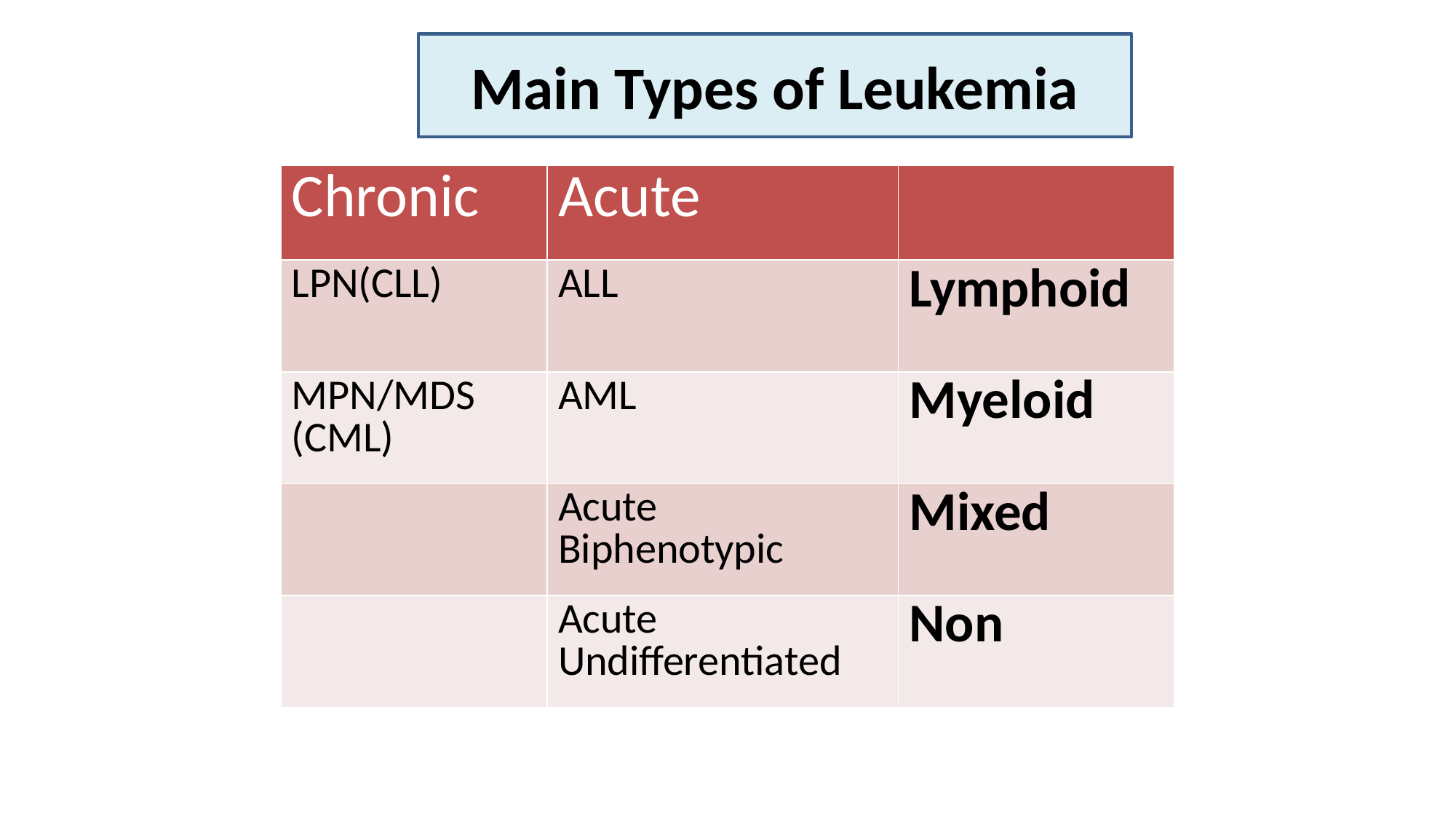

Main Types of Leukemia
| Chronic | Acute |  |
| --- | --- | --- |
| LPN(CLL) | ALL | Lymphoid |
| MPN/MDS (CML) | AML | Myeloid |
|  | Acute Biphenotypic | Mixed |
|  | Acute Undifferentiated | Non |